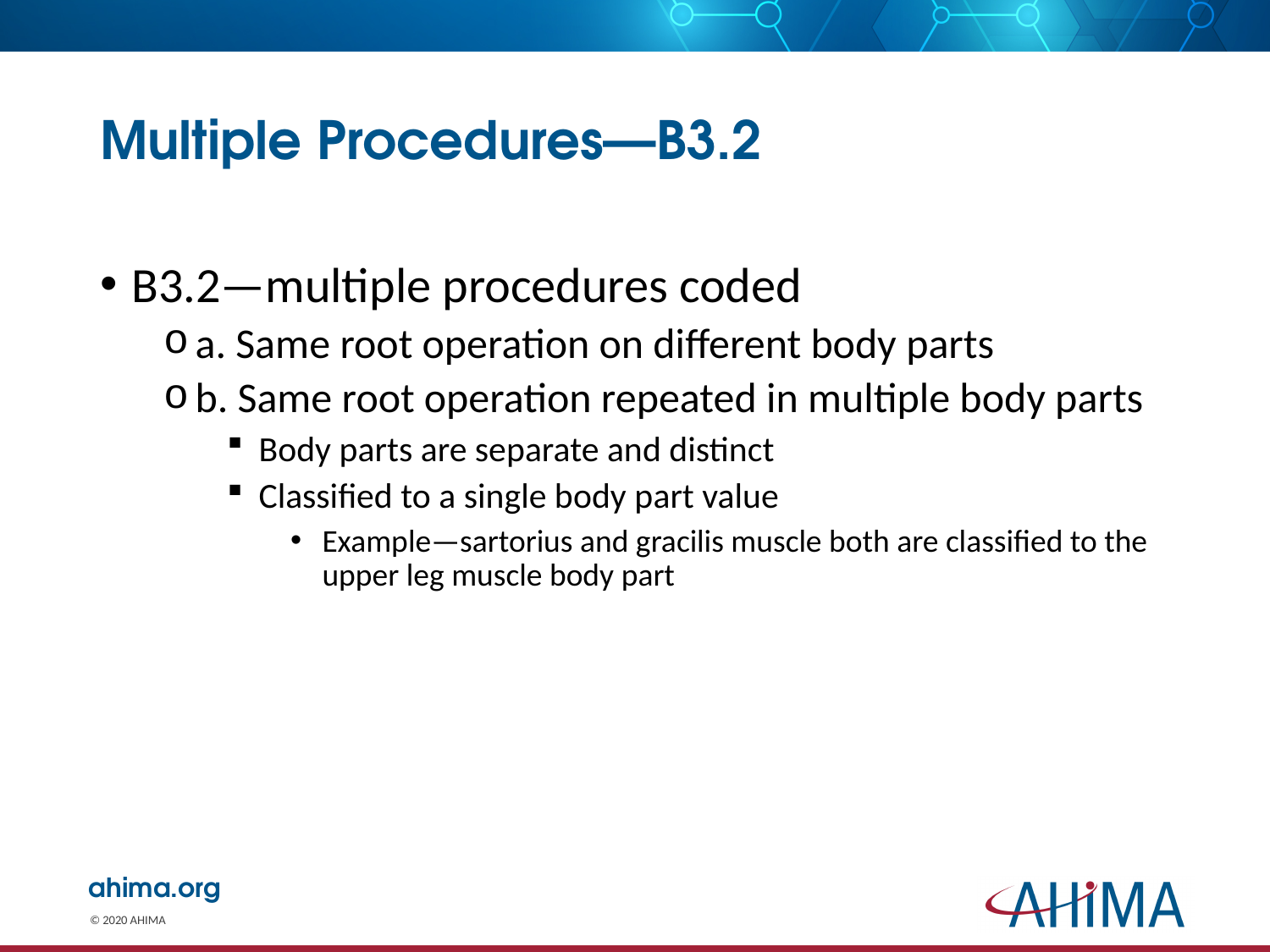

# Multiple Procedures—B3.2
B3.2—multiple procedures coded
a. Same root operation on different body parts
b. Same root operation repeated in multiple body parts
Body parts are separate and distinct
Classified to a single body part value
Example—sartorius and gracilis muscle both are classified to the upper leg muscle body part